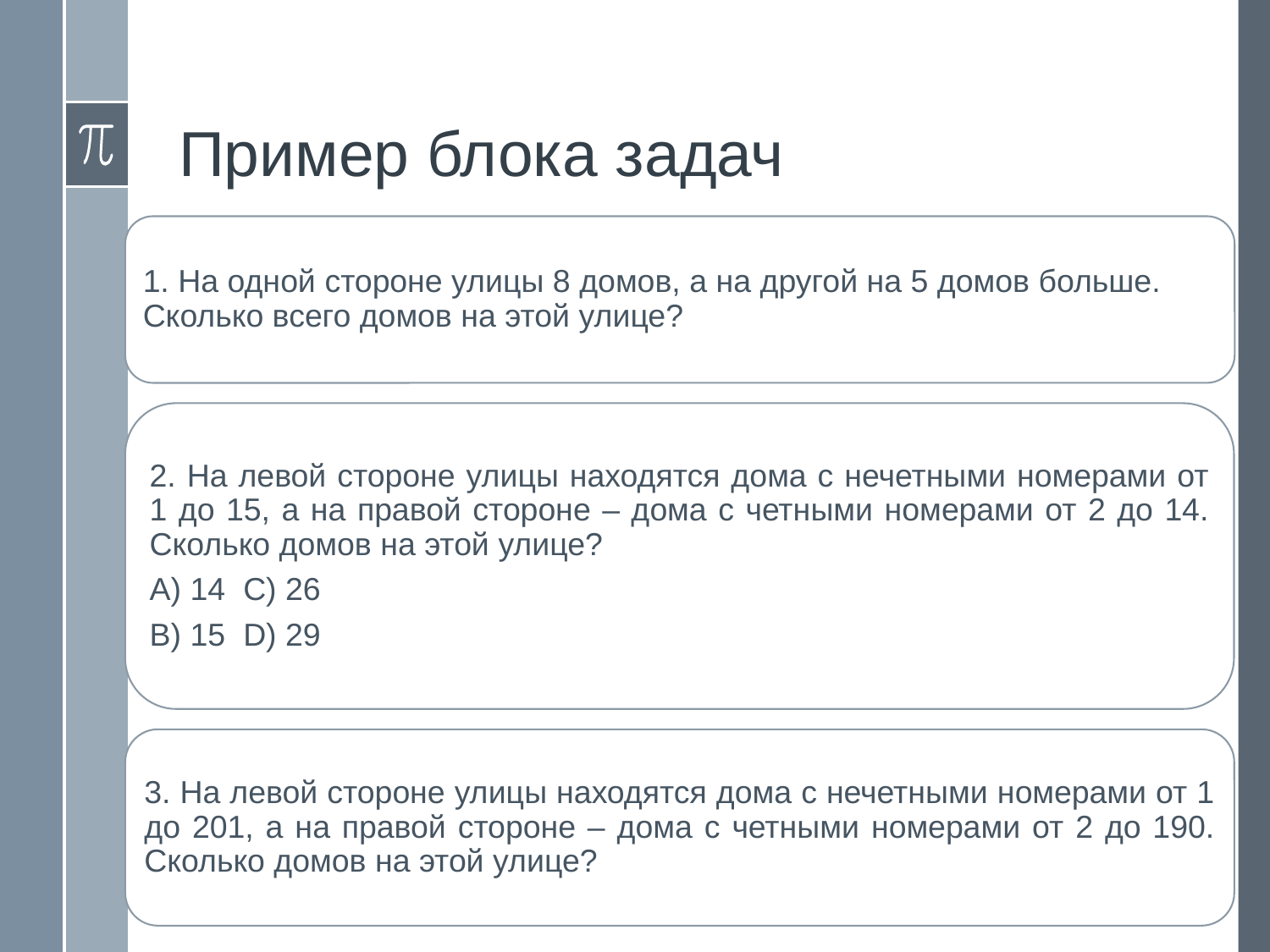

# Пример блока задач
1. На одной стороне улицы 8 домов, а на другой на 5 домов больше. Сколько всего домов на этой улице?
2. На левой стороне улицы находятся дома с нечетными номерами от 1 до 15, а на правой стороне – дома с четными номерами от 2 до 14. Сколько домов на этой улице?
A) 14  C) 26
B) 15  D) 29
3. На левой стороне улицы находятся дома с нечетными номерами от 1 до 201, а на правой стороне – дома с четными номерами от 2 до 190. Сколько домов на этой улице?